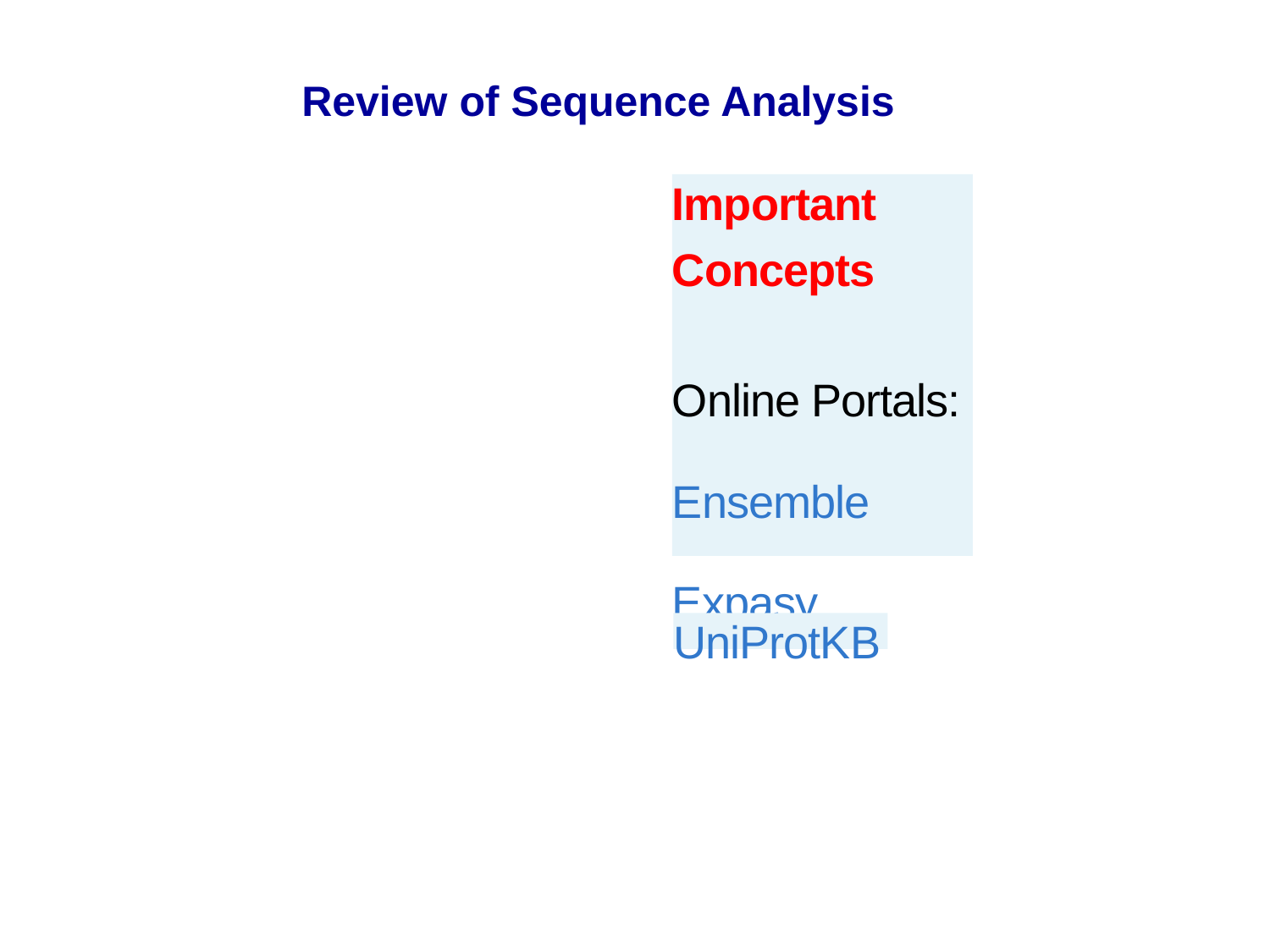

Review of Sequence Analysis
Important
Concepts
Online Portals:
Ensemble
Expasy
UniProtKB